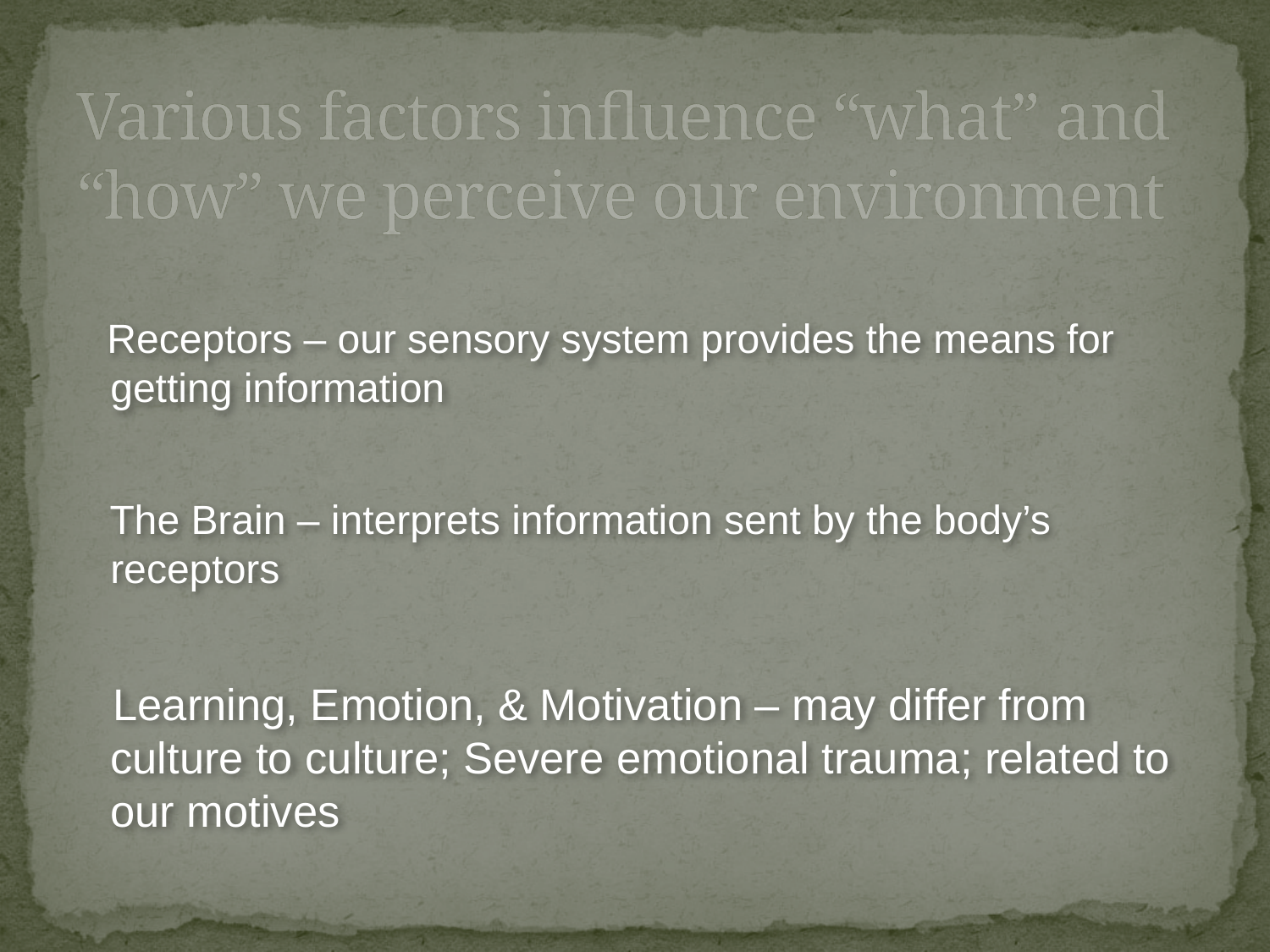

# Various factors influence “what” and “how” we perceive our environment
   Receptors – our sensory system provides the means for getting information

   The Brain – interprets information sent by the body’s receptors

   Learning, Emotion, & Motivation – may differ from culture to culture; Severe emotional trauma; related to our motives